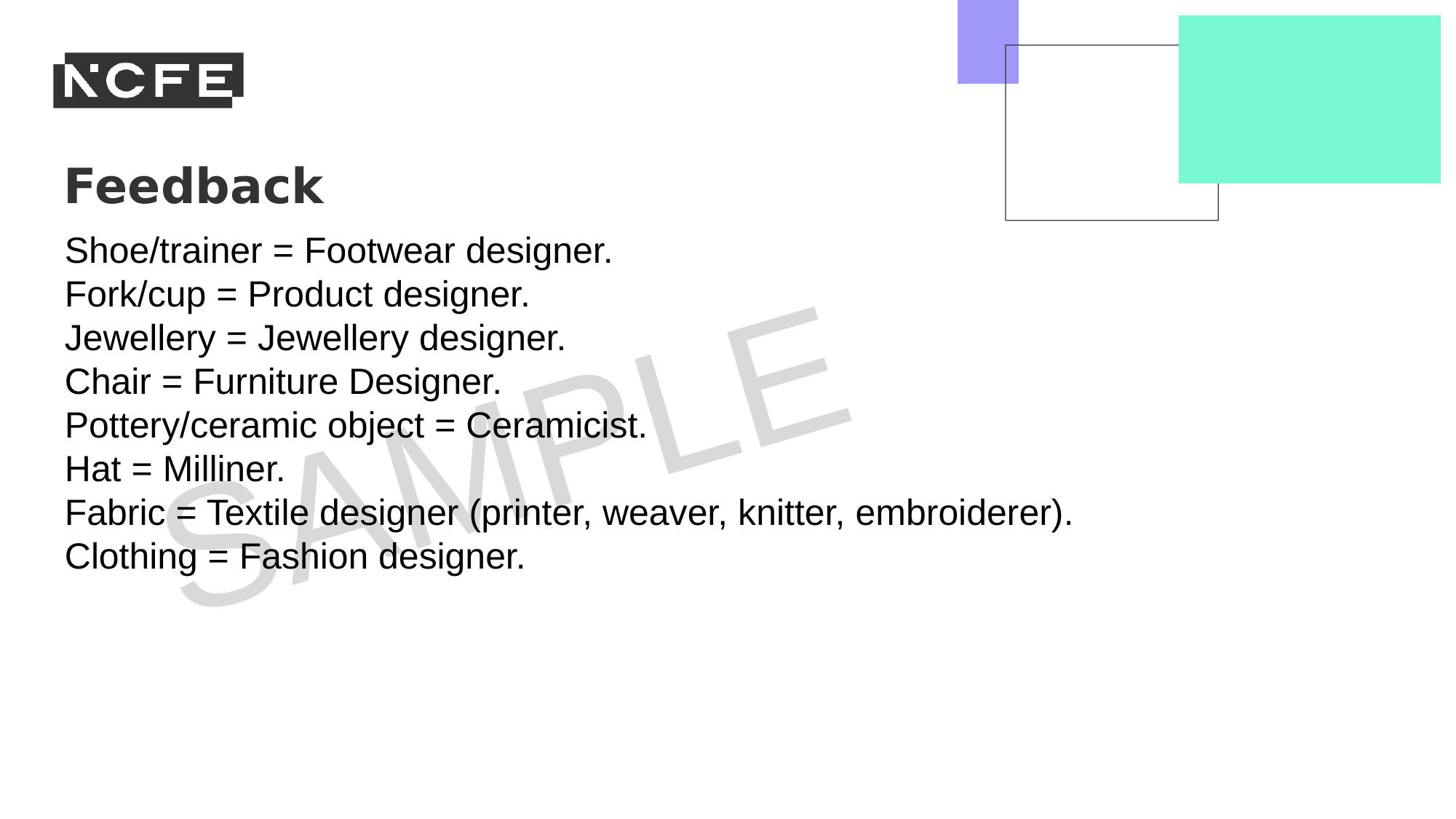

Feedback
Shoe/trainer = Footwear designer.
Fork/cup = Product designer.
Jewellery = Jewellery designer.
Chair = Furniture Designer.
Pottery/ceramic object = Ceramicist.
Hat = Milliner.
Fabric = Textile designer (printer, weaver, knitter, embroiderer).
Clothing = Fashion designer.